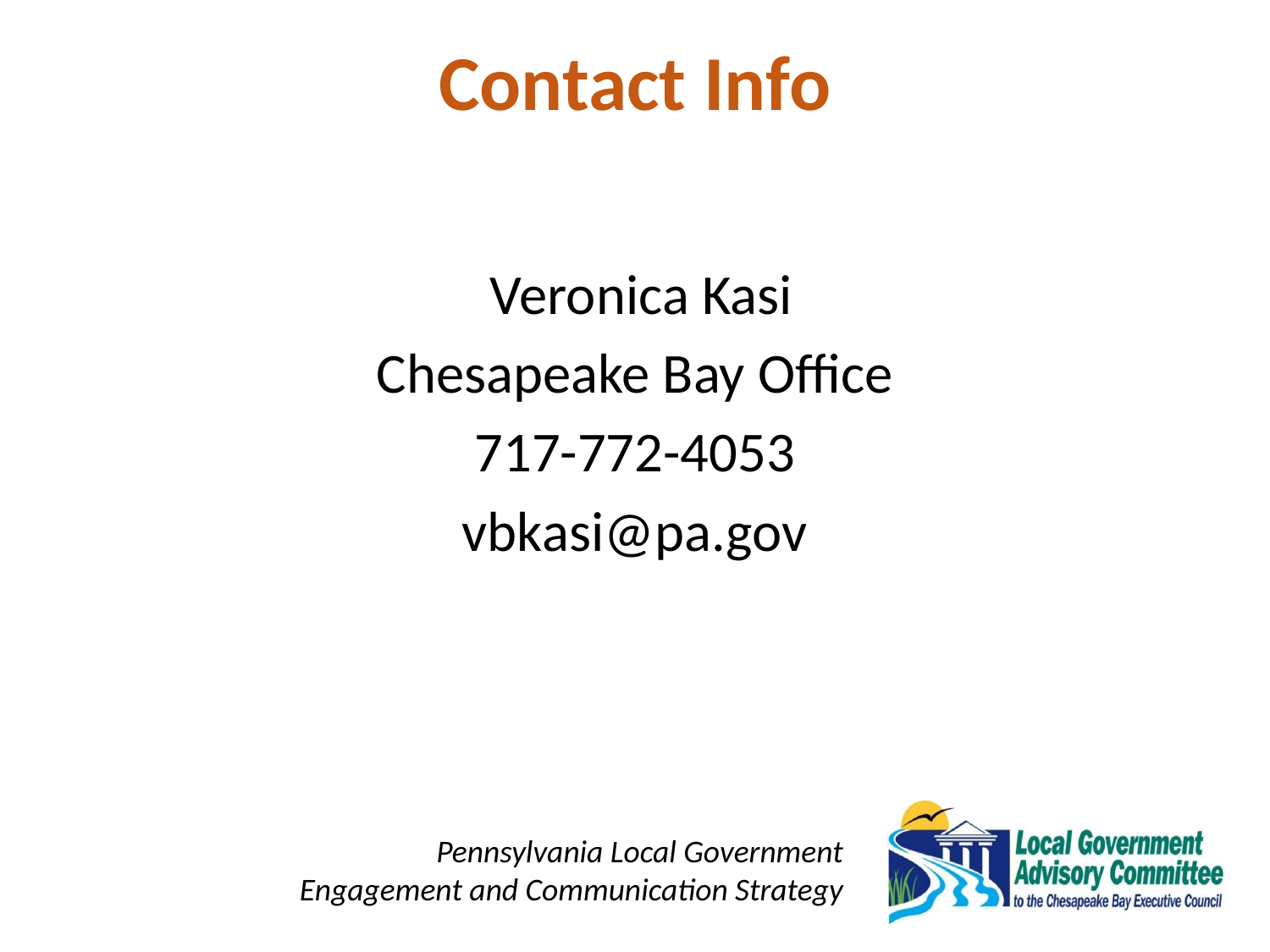

# Contact Info
 Veronica Kasi
Chesapeake Bay Office
717-772-4053
vbkasi@pa.gov
Pennsylvania Local Government
Engagement and Communication Strategy